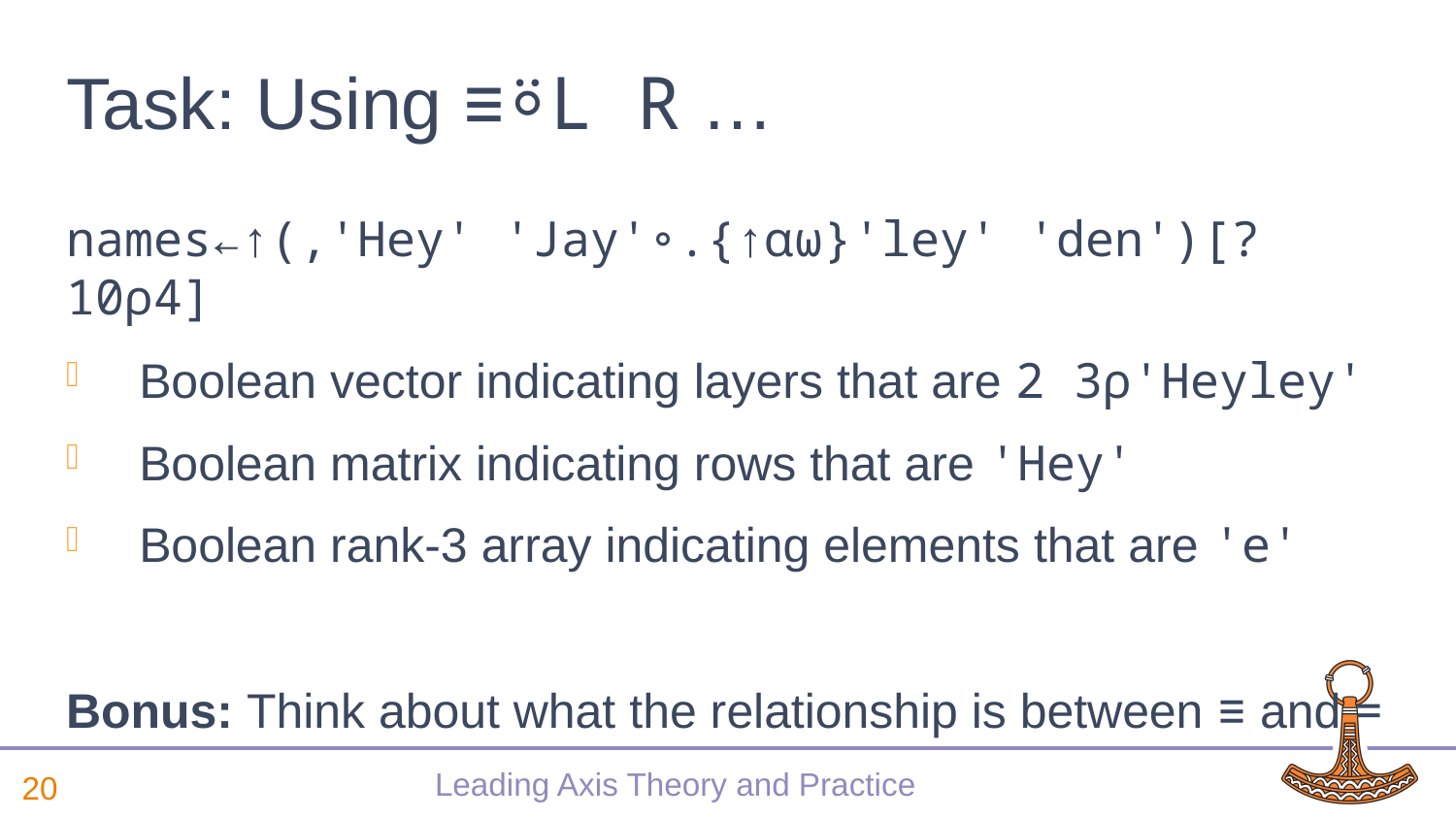

# Task: Using ≡⍤L R …
names←↑(,'Hey' 'Jay'∘.{↑⍺⍵}'ley' 'den')[?10⍴4]
Boolean vector indicating layers that are 2 3⍴'Heyley'
Boolean matrix indicating rows that are 'Hey'
Boolean rank-3 array indicating elements that are 'e'

Bonus: Think about what the relationship is between ≡ and =